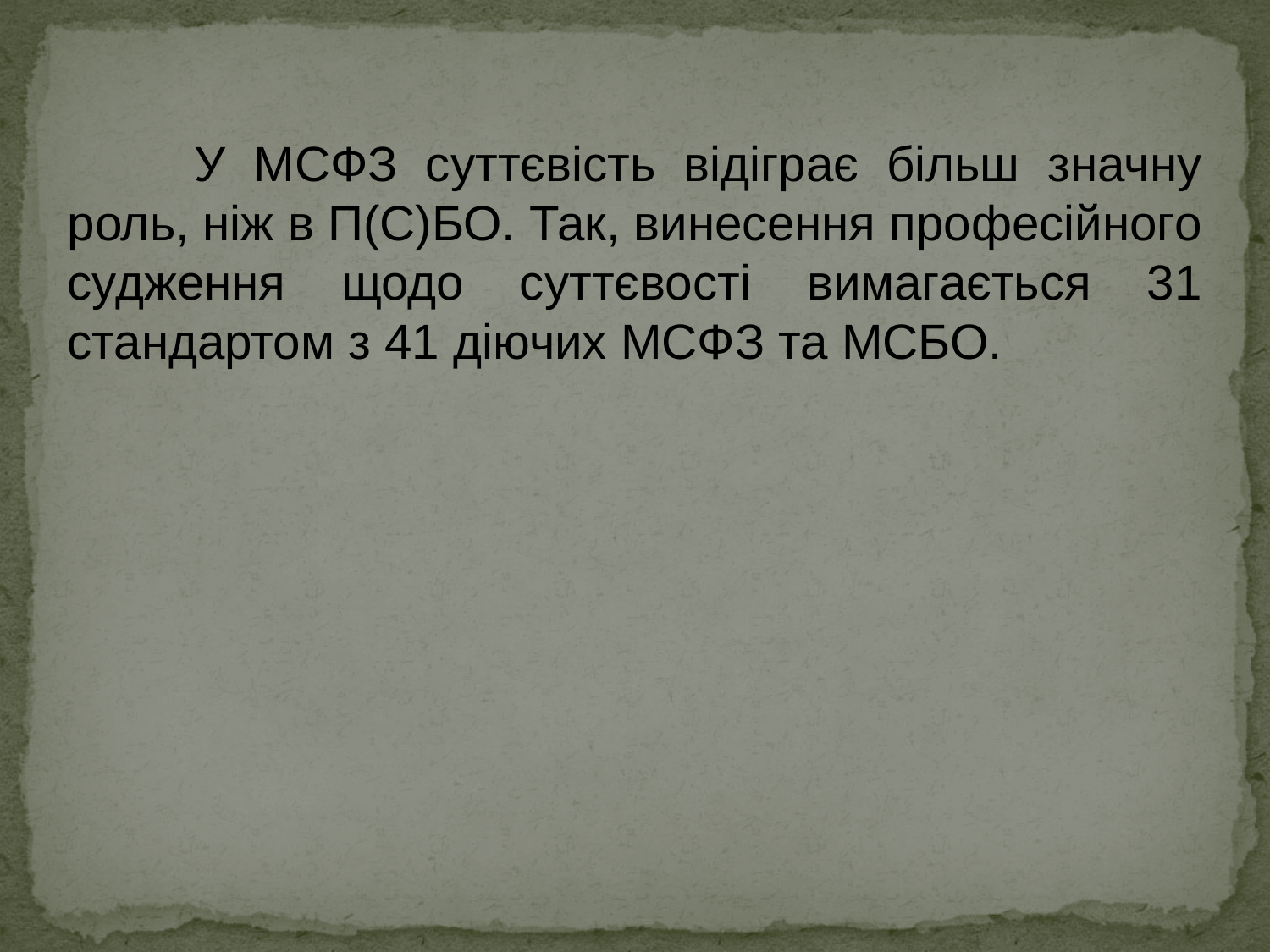

У МСФЗ суттєвість відіграє більш значну роль, ніж в П(С)БО. Так, винесення професійного судження щодо суттєвості вимагається 31 стандартом з 41 діючих МСФЗ та МСБО.